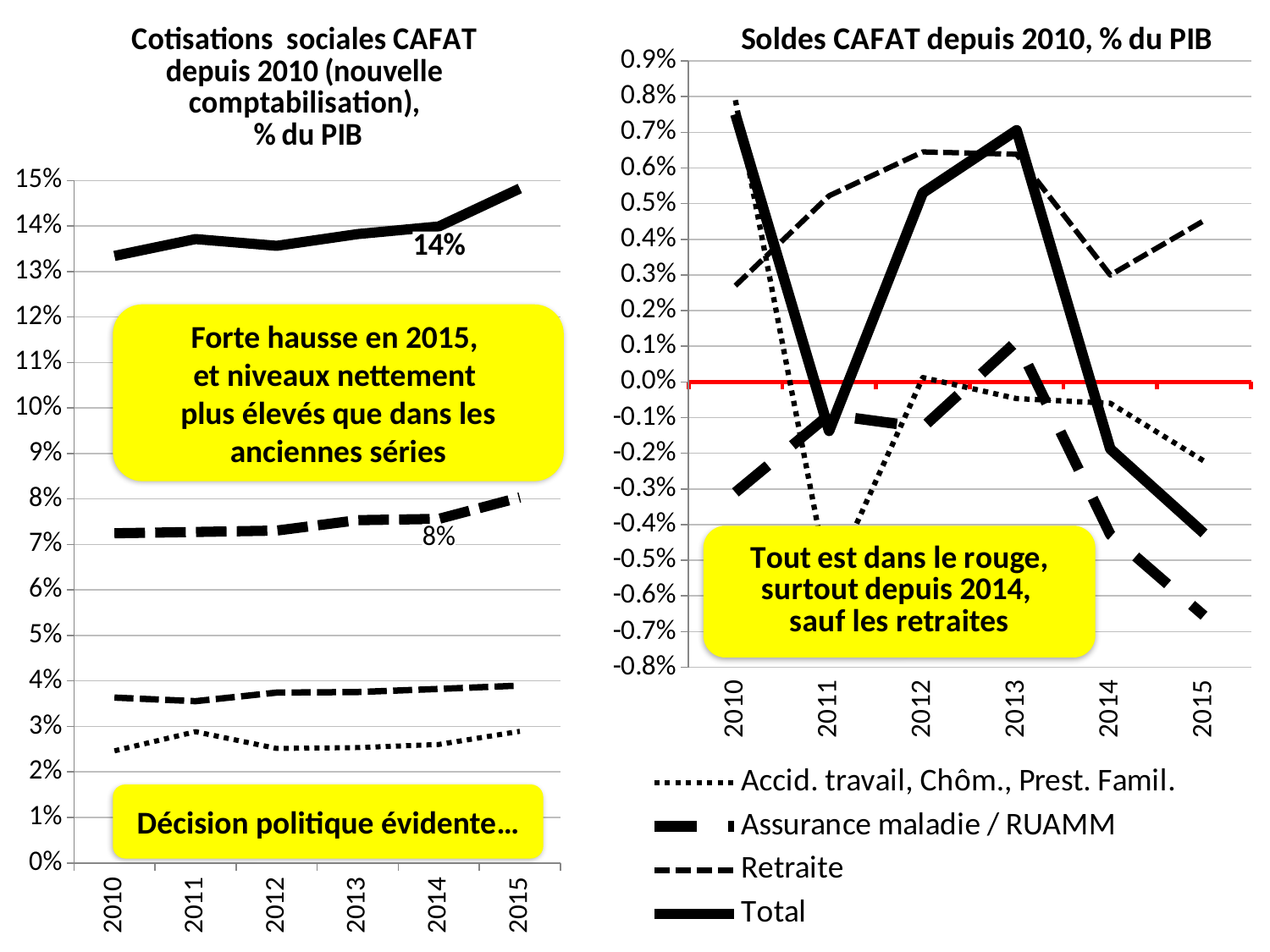

### Chart: Soldes CAFAT depuis 2010, % du PIB

| Category | Accid. travail, Chôm., Prest. Famil. | Assurance maladie / RUAMM | Retraite | Total |
|---|---|---|---|---|
| 2010.0 | 0.00790287372480907 | -0.00309769216989179 | 0.00270032969001546 | 0.00750551124493275 |
| 2011.0 | -0.00567285897850522 | -0.000919324641519011 | 0.00521994549849283 | -0.0013722381215314 |
| 2012.0 | 0.000124645443007014 | -0.00127137590353849 | 0.00645132984284498 | 0.00530459938231351 |
| 2013.0 | -0.000465821090688058 | 0.00113769951090403 | 0.00638558511611445 | 0.00705746353633043 |
| 2014.0 | -0.000596844354386238 | -0.00427872807643669 | 0.0029979363150683 | -0.00187763611575463 |
| 2015.0 | -0.00221741754219687 | -0.00655325835424178 | 0.00452434194778001 | -0.00424633394865864 |

### Chart: Cotisations  sociales CAFAT depuis 2010 (nouvelle comptabilisation),
 % du PIB

| Category | Total | Assurance maladie / RUAMM | Retraite | Accid. travail, Chôm., Prest. Famil. |
|---|---|---|---|---|
| 2010.0 | 0.133413285831397 | 0.0724486999251405 | 0.0363396388476628 | 0.0246249470585932 |
| 2011.0 | 0.137108059235428 | 0.0727321633704257 | 0.0355396957309068 | 0.0288362001340958 |
| 2012.0 | 0.135624868770872 | 0.0730392389554547 | 0.0374297155072058 | 0.025155914308211 |
| 2013.0 | 0.138212953780836 | 0.0753194341905714 | 0.0375528522568338 | 0.0253406673334305 |
| 2014.0 | 0.139880592851897 | 0.0756128827262581 | 0.0382365650309059 | 0.0260311450947334 |
| 2015.0 | 0.148224526781199 | 0.0803237746595186 | 0.0389763426532837 | 0.0289244094683963 |
Forte hausse en 2015,
et niveaux nettement
plus élevés que dans les anciennes séries
Décision politique évidente…